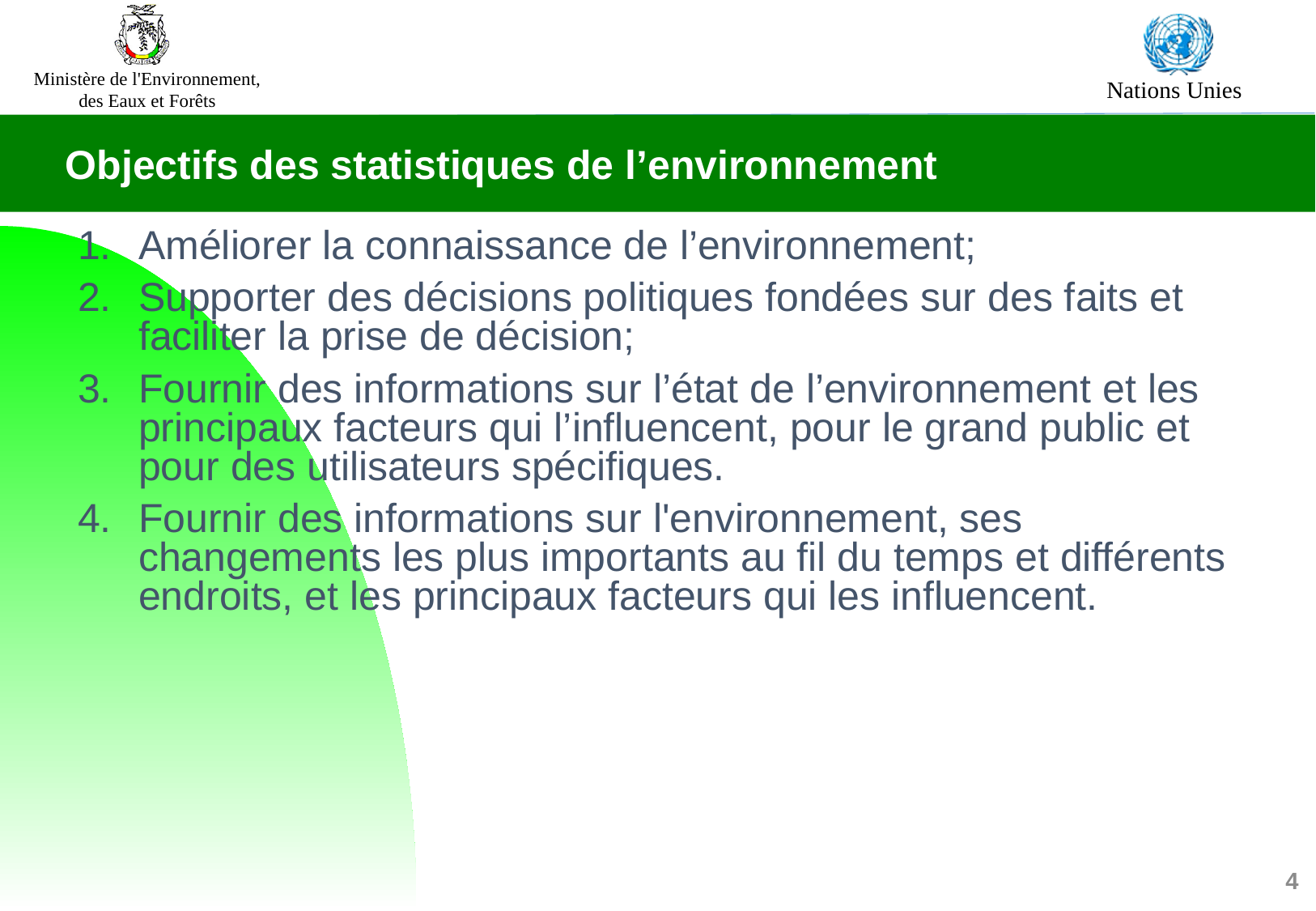

Objectifs des statistiques de l’environnement
Améliorer la connaissance de l’environnement;
Supporter des décisions politiques fondées sur des faits et faciliter la prise de décision;
Fournir des informations sur l’état de l’environnement et les principaux facteurs qui l’influencent, pour le grand public et pour des utilisateurs spécifiques.
Fournir des informations sur l'environnement, ses changements les plus importants au fil du temps et différents endroits, et les principaux facteurs qui les influencent.
4